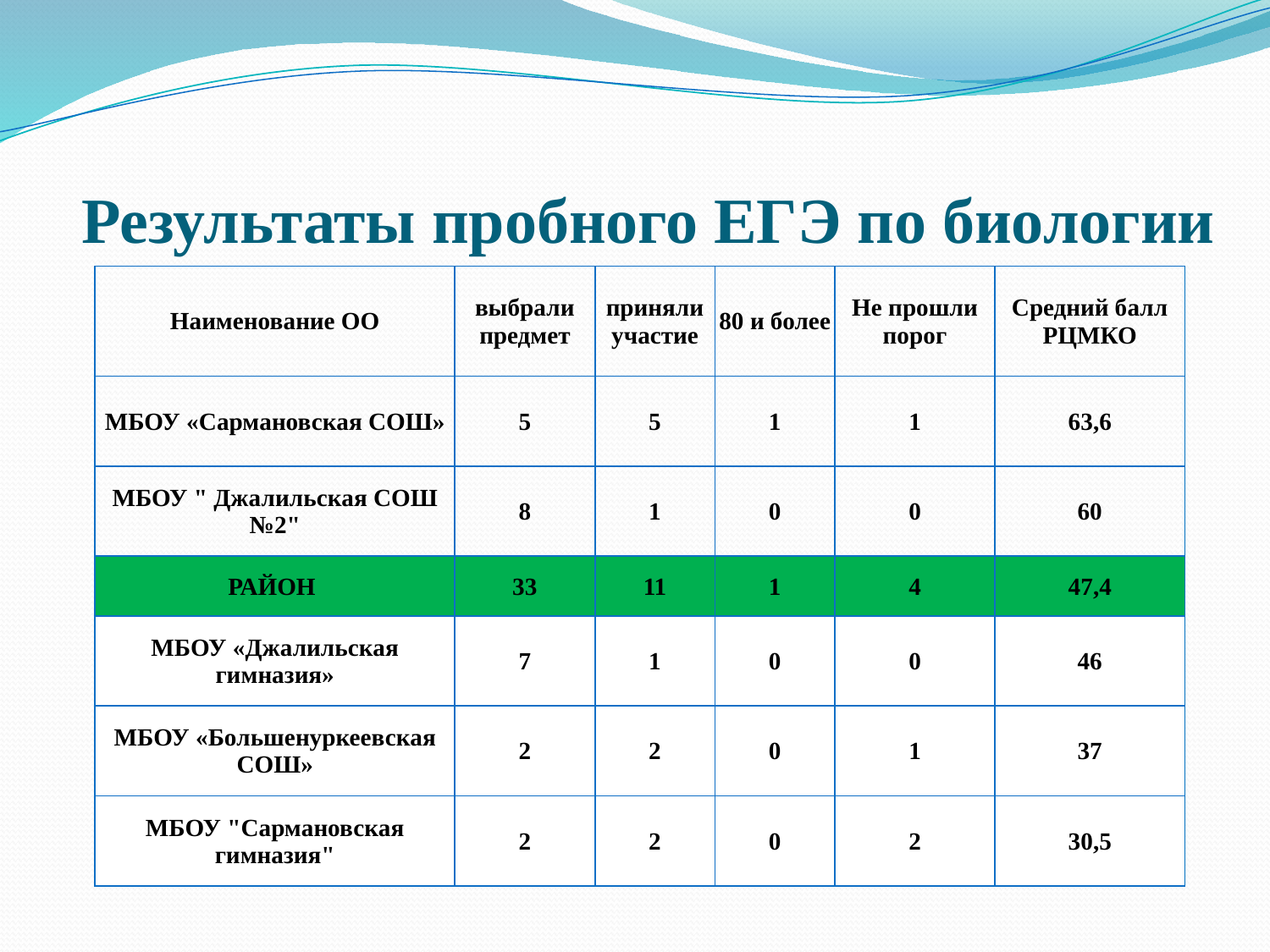

# Результаты пробного ЕГЭ по биологии
| Наименование ОО | выбрали предмет | приняли участие | 80 и более | Не прошли порог | Средний балл РЦМКО |
| --- | --- | --- | --- | --- | --- |
| МБОУ «Сармановская СОШ» | 5 | 5 | 1 | 1 | 63,6 |
| МБОУ " Джалильская СОШ №2" | 8 | 1 | 0 | 0 | 60 |
| РАЙОН | 33 | 11 | 1 | 4 | 47,4 |
| МБОУ «Джалильская гимназия» | 7 | 1 | 0 | 0 | 46 |
| МБОУ «Большенуркеевская СОШ» | 2 | 2 | 0 | 1 | 37 |
| МБОУ "Сармановская гимназия" | 2 | 2 | 0 | 2 | 30,5 |